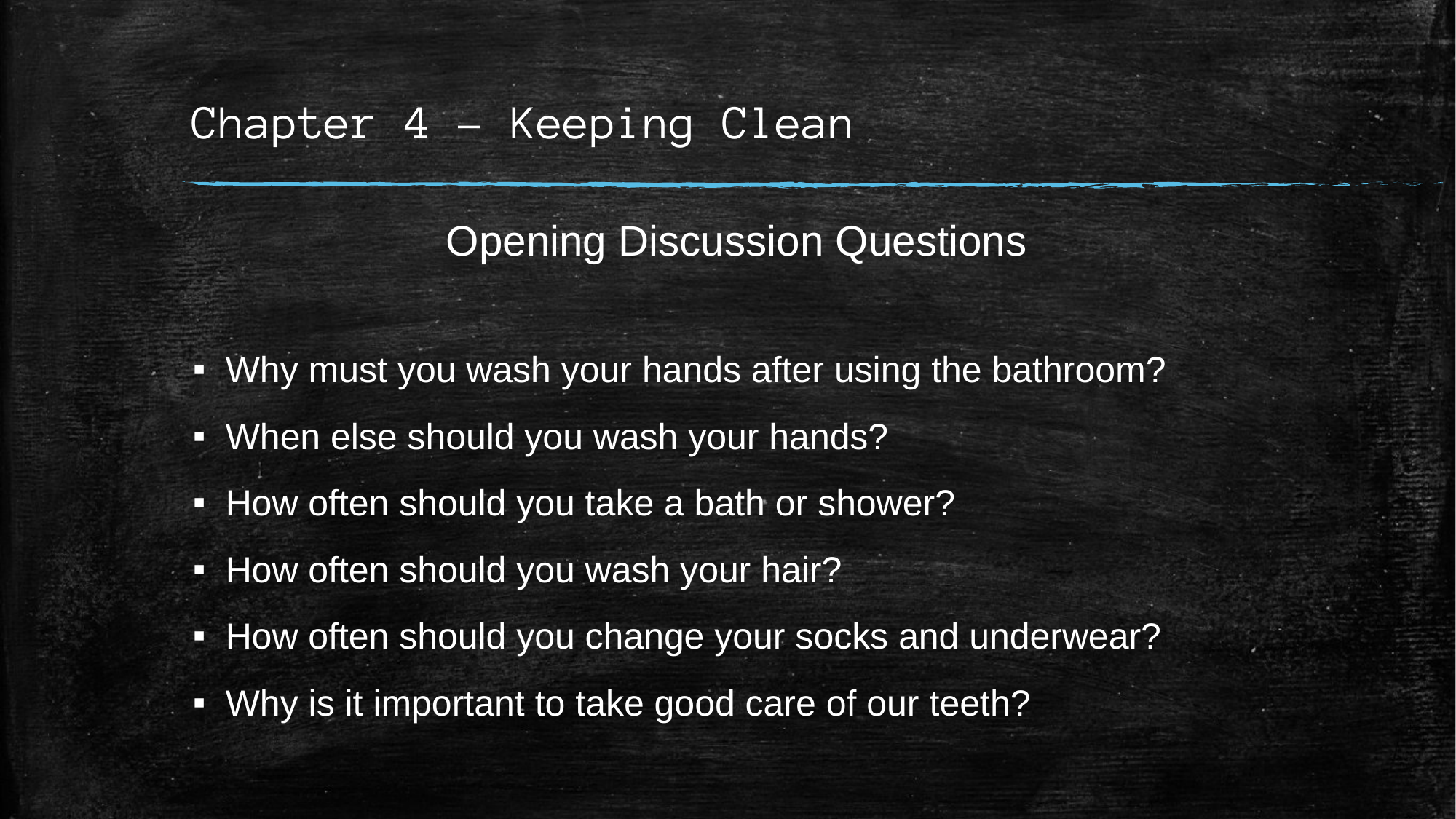

# Chapter 4 – Keeping Clean
Opening Discussion Questions
Why must you wash your hands after using the bathroom?
When else should you wash your hands?
How often should you take a bath or shower?
How often should you wash your hair?
How often should you change your socks and underwear?
Why is it important to take good care of our teeth?